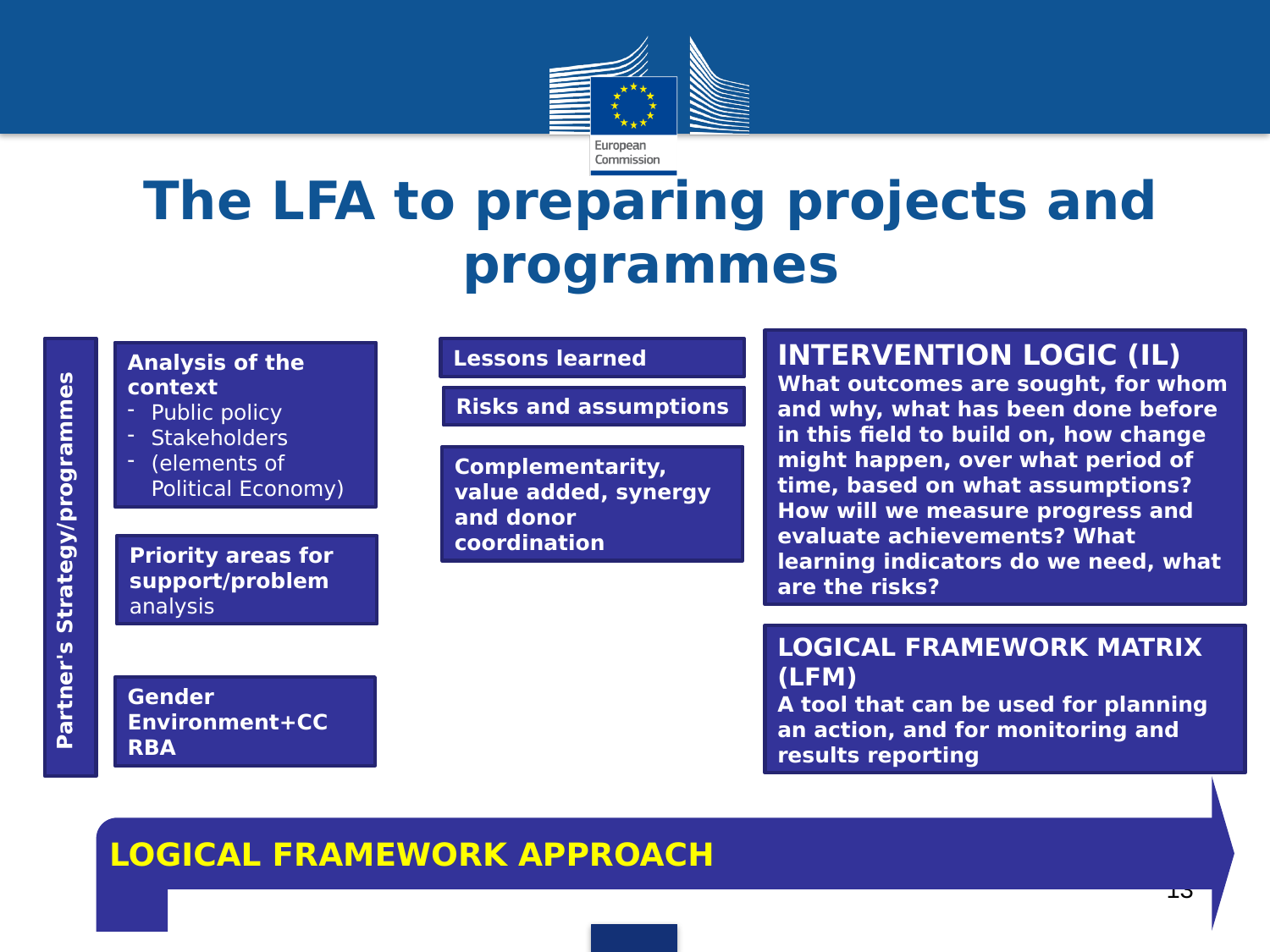

The LFA to preparing projects and programmes
INTERVENTION LOGIC (IL)
What outcomes are sought, for whom and why, what has been done before in this field to build on, how change might happen, over what period of time, based on what assumptions?  How will we measure progress and evaluate achievements? What learning indicators do we need, what are the risks?
Partner's Strategy/programmes
Lessons learned
Analysis of the context
Public policy
Stakeholders
(elements of Political Economy)
Risks and assumptions
Complementarity, value added, synergy and donor coordination
Priority areas for support/problem analysis
LOGICAL FRAMEWORK MATRIX (LFM)
A tool that can be used for planning an action, and for monitoring and results reporting
Gender
Environment+CC
RBA
LOGICAL FRAMEWORK APPROACH
13